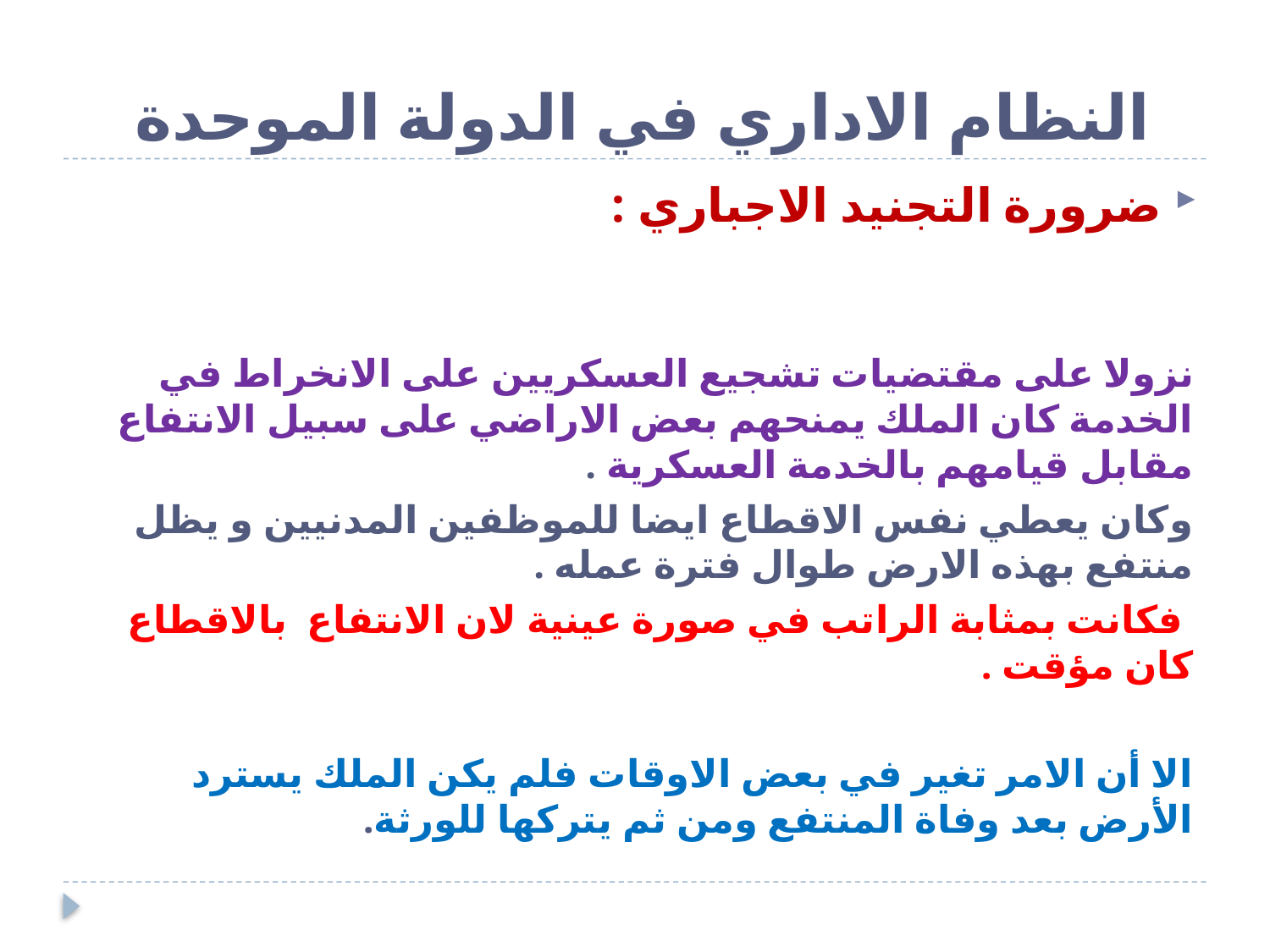

# النظام الاداري في الدولة الموحدة
ضرورة التجنيد الاجباري :

نزولا على مقتضيات تشجيع العسكريين على الانخراط في الخدمة كان الملك يمنحهم بعض الاراضي على سبيل الانتفاع مقابل قيامهم بالخدمة العسكرية .
وكان يعطي نفس الاقطاع ايضا للموظفين المدنيين و يظل منتفع بهذه الارض طوال فترة عمله .
 فكانت بمثابة الراتب في صورة عينية لان الانتفاع  بالاقطاع كان مؤقت .

الا أن الامر تغير في بعض الاوقات فلم يكن الملك يسترد الأرض بعد وفاة المنتفع ومن ثم يتركها للورثة.